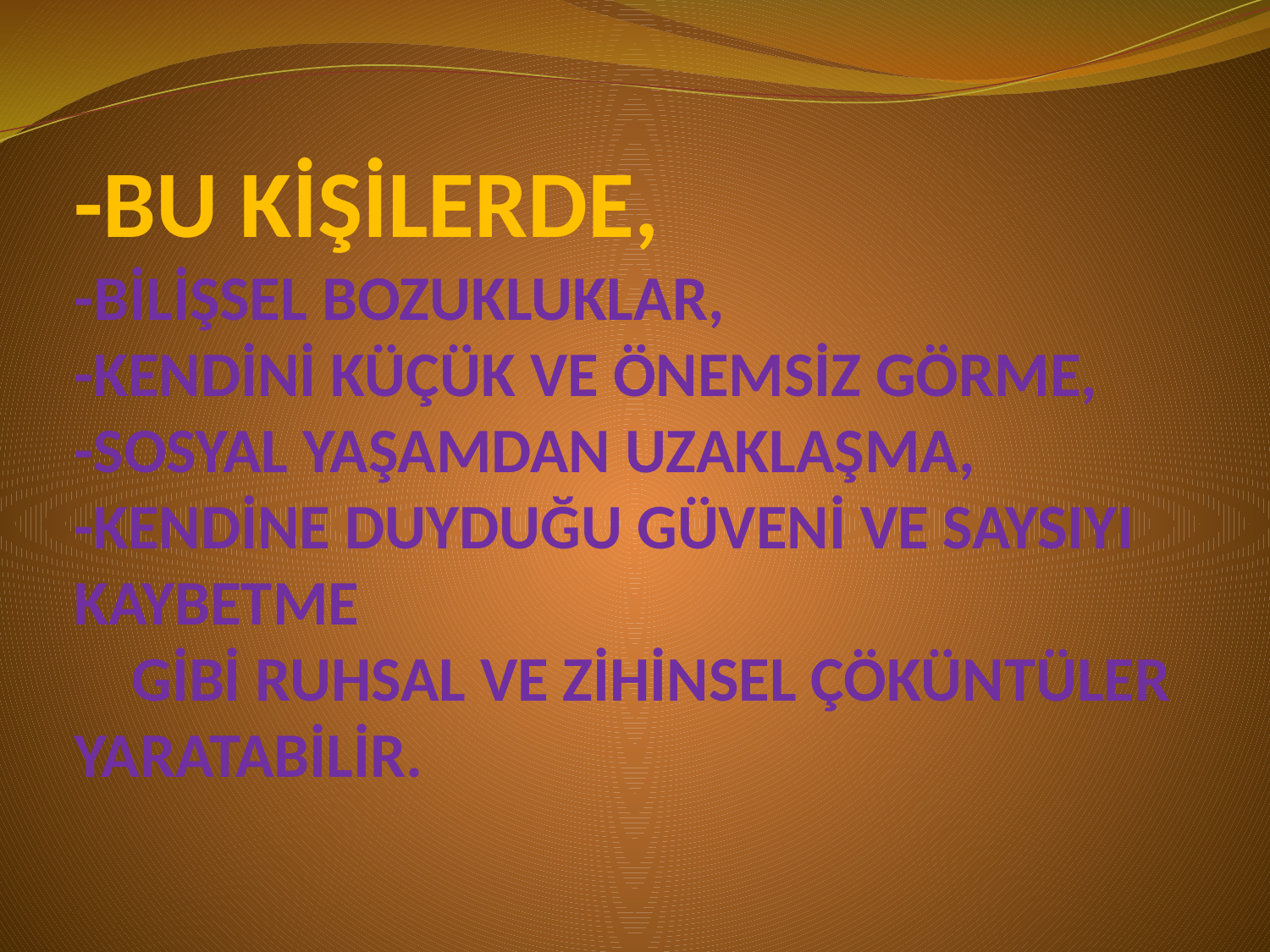

# -BU KİŞİLERDE, -BİLİŞSEL BOZUKLUKLAR, -KENDİNİ KÜÇÜK VE ÖNEMSİZ GÖRME, -SOSYAL YAŞAMDAN UZAKLAŞMA, -KENDİNE DUYDUĞU GÜVENİ VE SAYSIYI KAYBETME GİBİ RUHSAL VE ZİHİNSEL ÇÖKÜNTÜLER YARATABİLİR.